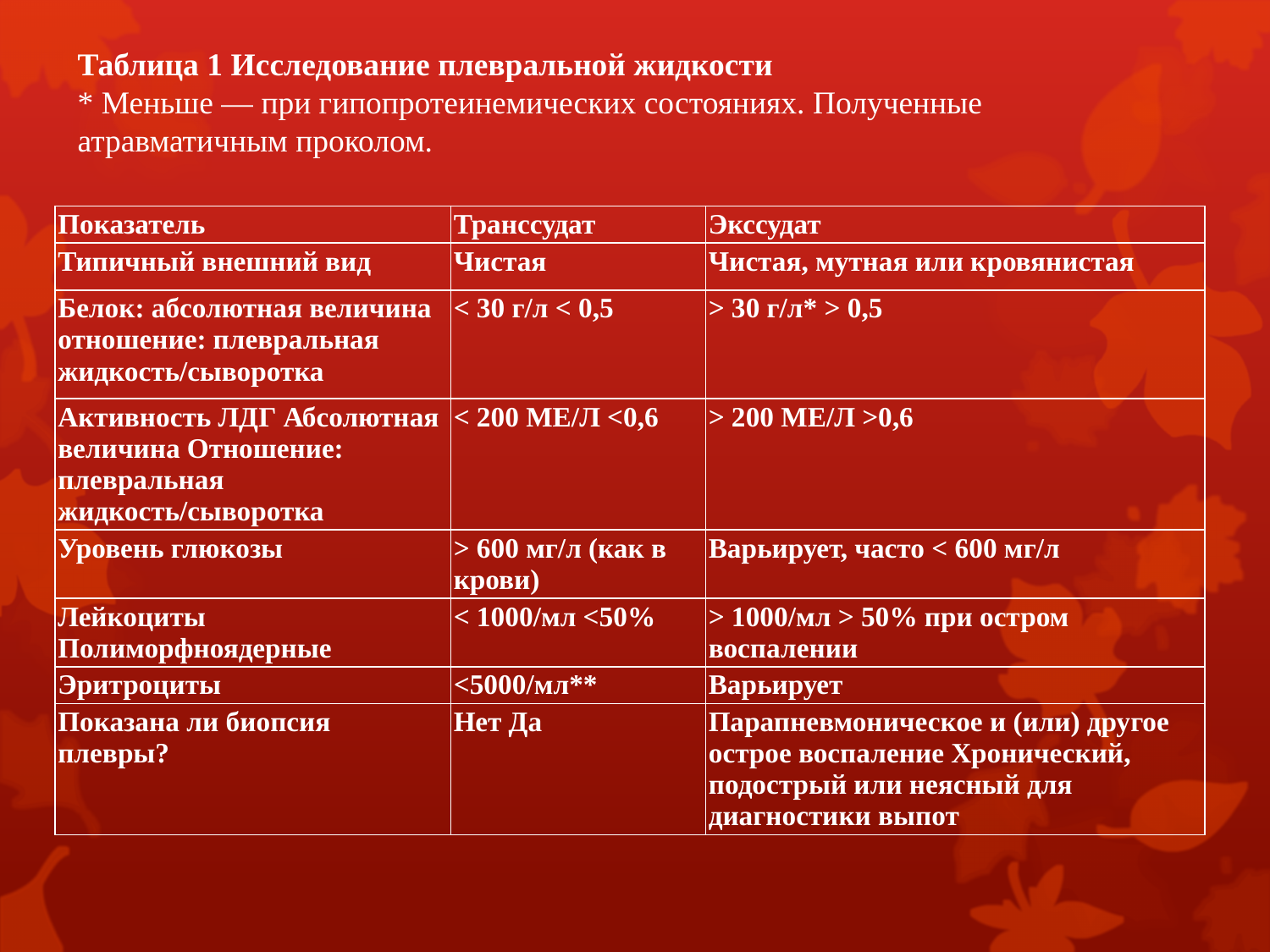

# Таблица 1 Исследование плевральной жидкости  * Меньше — при гипопротеинемических состояниях. Полученные атравматичным проколом.
| Показатель | Транссудат | Экссудат |
| --- | --- | --- |
| Типичный внешний вид | Чистая | Чистая, мутная или кровянистая |
| Белок: абсолютная величина отношение: плевральная жидкость/сыворотка | < 30 г/л < 0,5 | > 30 г/л\* > 0,5 |
| Активность ЛДГ Абсолютная величина Отношение: плевральная жидкость/сыворотка | < 200 МЕ/Л <0,6 | > 200 МЕ/Л >0,6 |
| Уровень глюкозы | > 600 мг/л (как в крови) | Варьирует, часто < 600 мг/л |
| Лейкоциты Полиморфноядерные | < 1000/мл <50% | > 1000/мл > 50% при остром воспалении |
| Эритроциты | <5000/мл\*\* | Варьирует |
| Показана ли биопсия плевры? | Нет Да | Парапневмоническое и (или) другое острое воспаление Хронический, подострый или неясный для диагностики выпот |